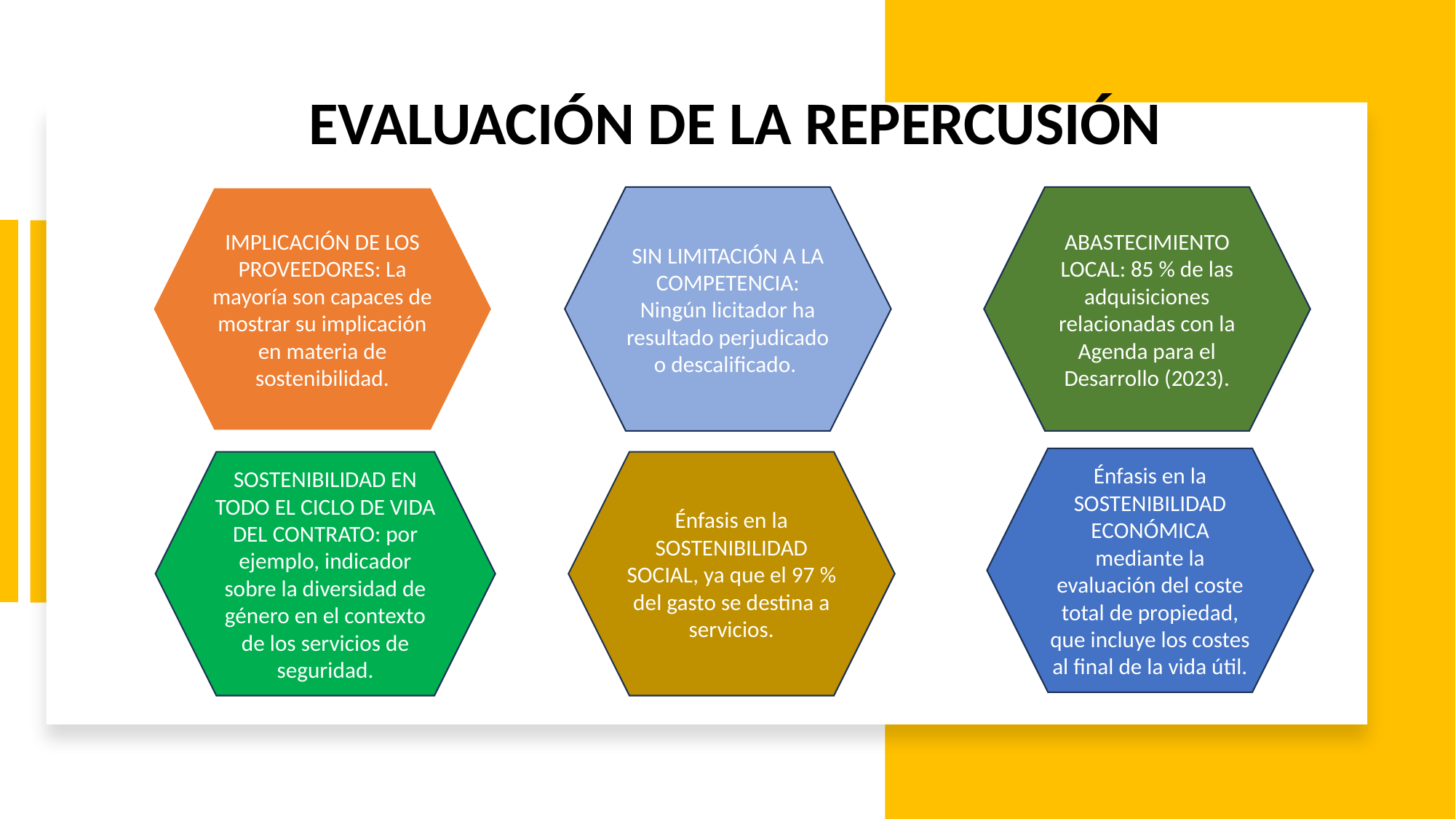

# EVALUACIÓN DE LA REPERCUSIÓN

SIN LIMITACIÓN A LA COMPETENCIA: Ningún licitador ha resultado perjudicado o descalificado.
IMPLICACIÓN DE LOS PROVEEDORES: La mayoría son capaces de mostrar su implicación en materia de sostenibilidad.
ABASTECIMIENTO LOCAL: 85 % de las adquisiciones relacionadas con la Agenda para el Desarrollo (2023).

Énfasis en la SOSTENIBILIDAD ECONÓMICA mediante la evaluación del coste total de propiedad, que incluye los costes al final de la vida útil.
SOSTENIBILIDAD EN TODO EL CICLO DE VIDA DEL CONTRATO: por ejemplo, indicador sobre la diversidad de género en el contexto de los servicios de seguridad.
Énfasis en la SOSTENIBILIDAD SOCIAL, ya que el 97 % del gasto se destina a servicios.